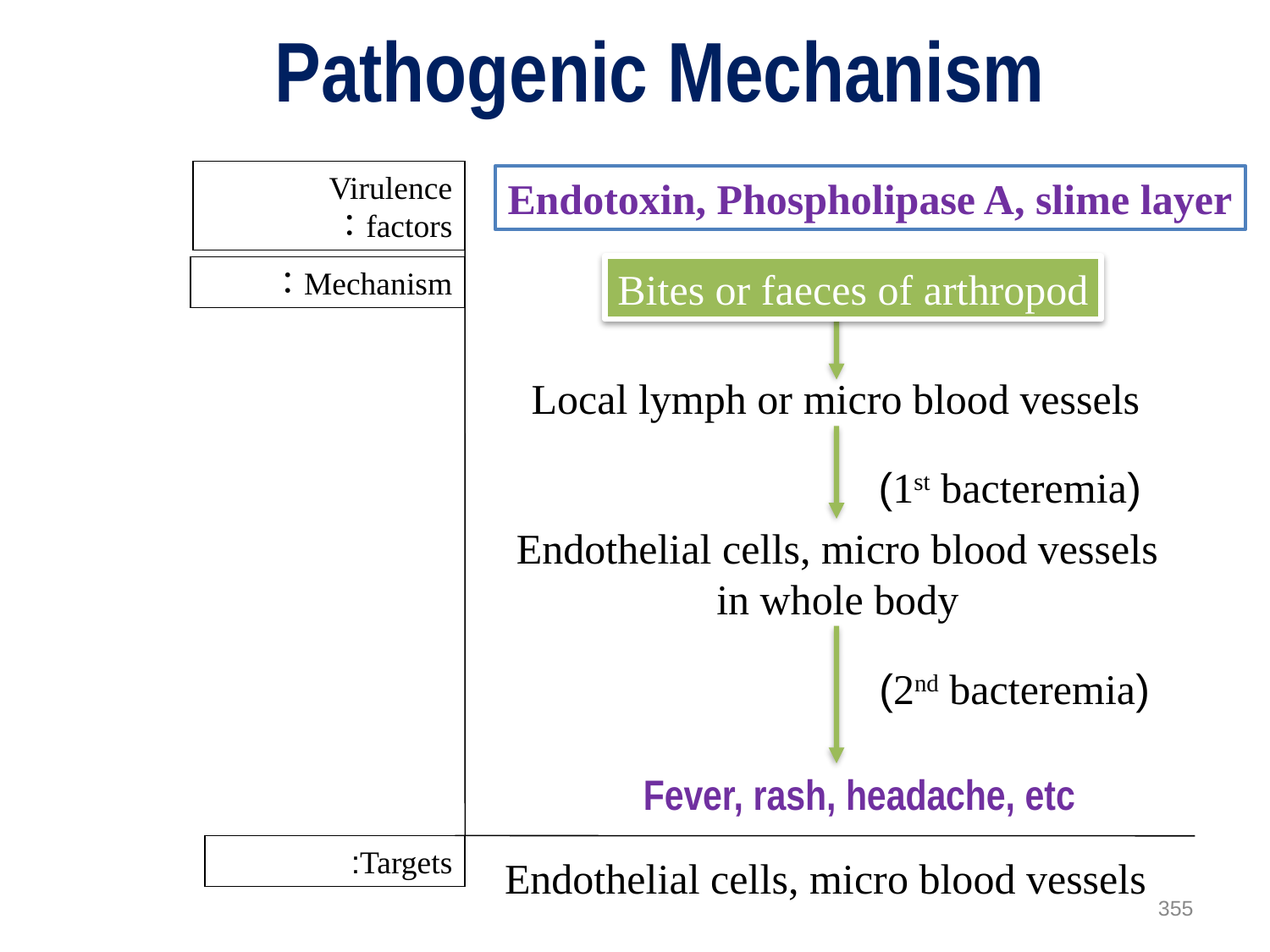

# Pathogenic Mechanism
Virulence factors：
Endotoxin, Phospholipase A, slime layer

Bites or faeces of arthropod
Mechanism：

Local lymph or micro blood vessels

(1st bacteremia)
Endothelial cells, micro blood vessels
in whole body

(2nd bacteremia)
Fever, rash, headache, etc

Targets:
Endothelial cells, micro blood vessels

355